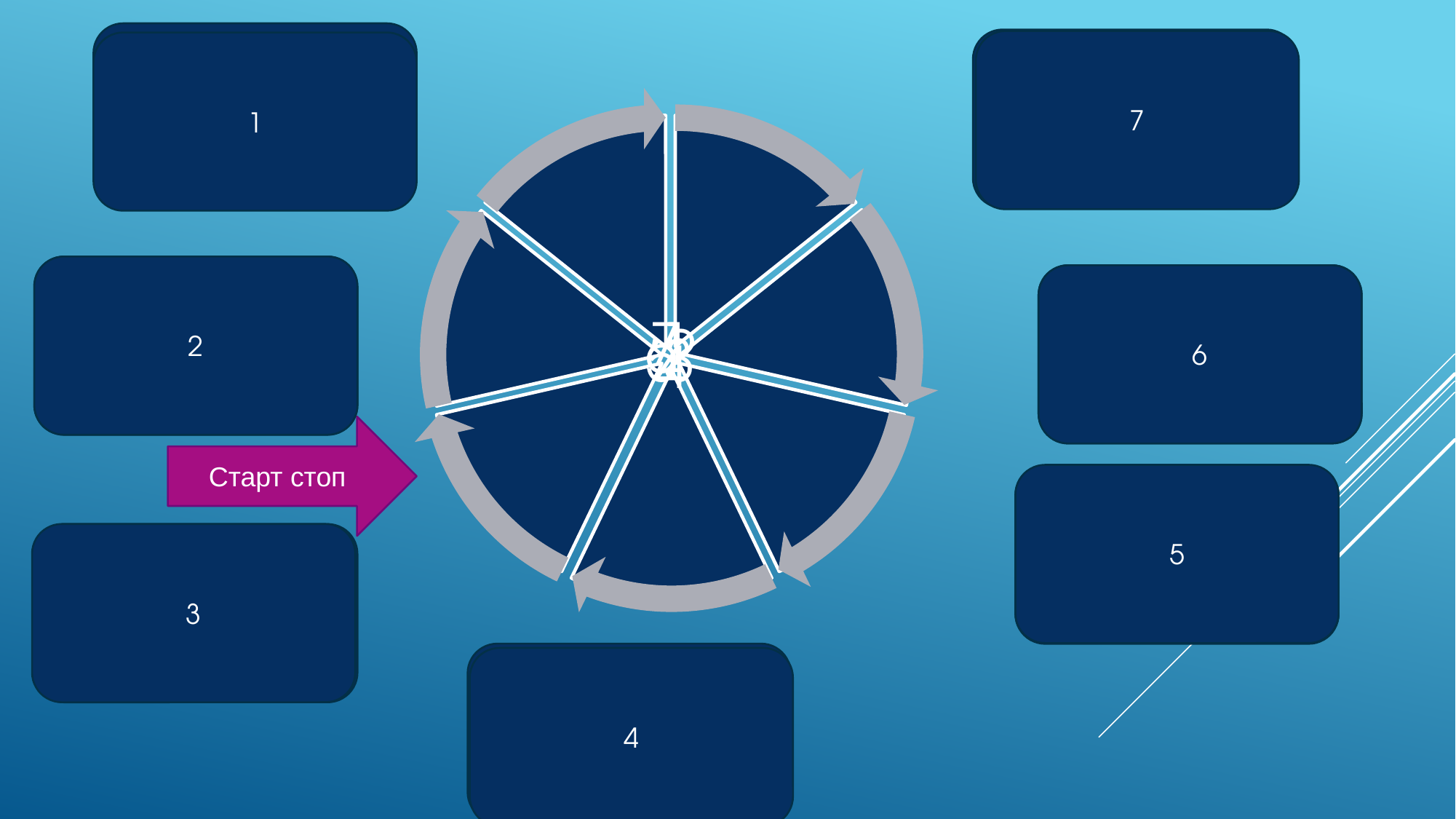

Жизненные формы растений.
Функции корня
7
1
1
2
3
4
5
6
7
2
Что изучает биология
Где находятся хромосомы
6
Старт стоп
5
Как называются плоды гороха
3
Что изучает зоология
Что выделяется при фотосинтезе
4